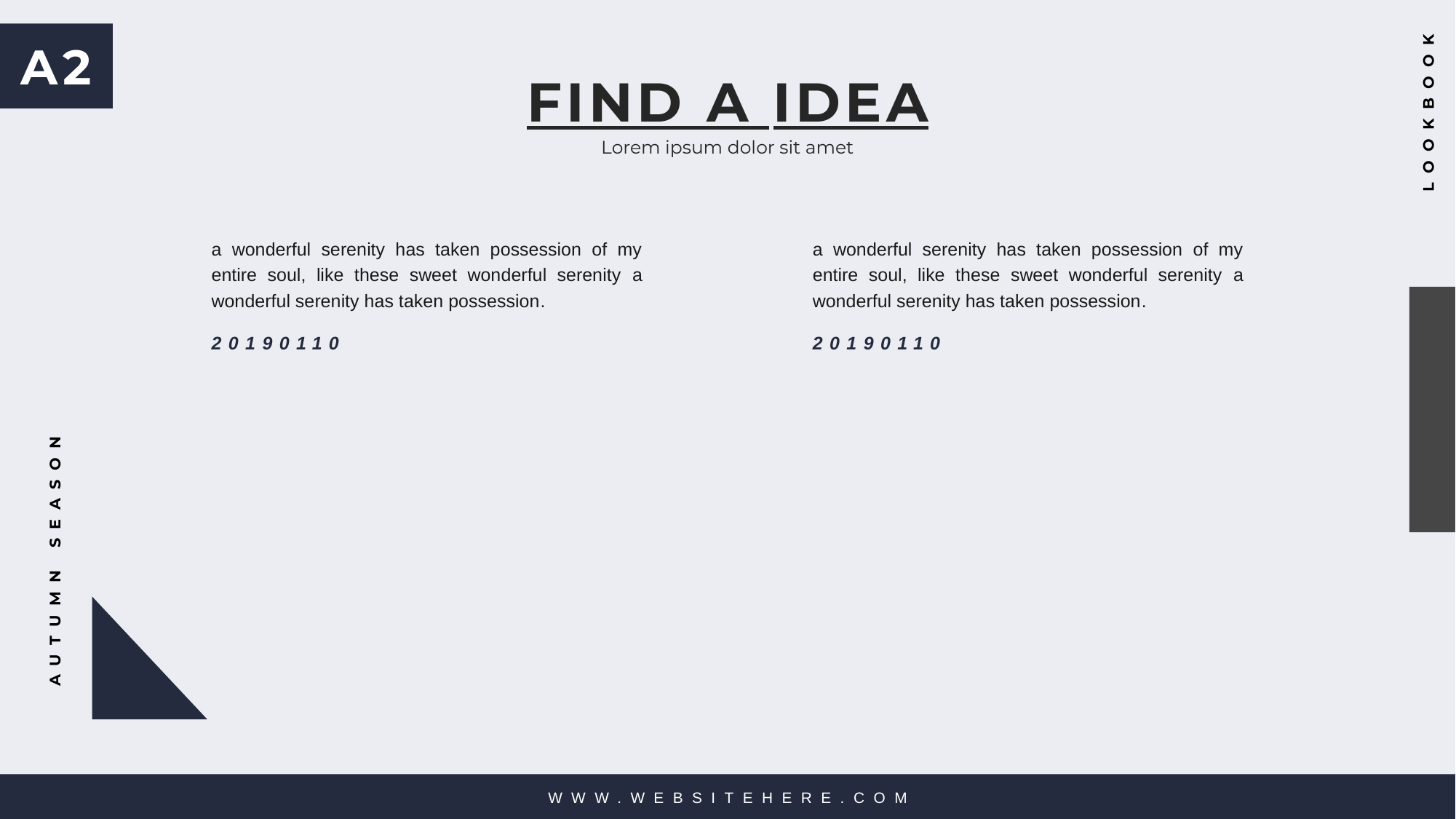

A2
FIND A IDEA

WWW.WEBSITEHERE.COM
LOOKBOOK
Lorem ipsum dolor sit amet
a wonderful serenity has taken possession of my entire soul, like these sweet wonderful serenity a wonderful serenity has taken possession.
a wonderful serenity has taken possession of my entire soul, like these sweet wonderful serenity a wonderful serenity has taken possession.

20190110
20190110

AUTUMN SEASON